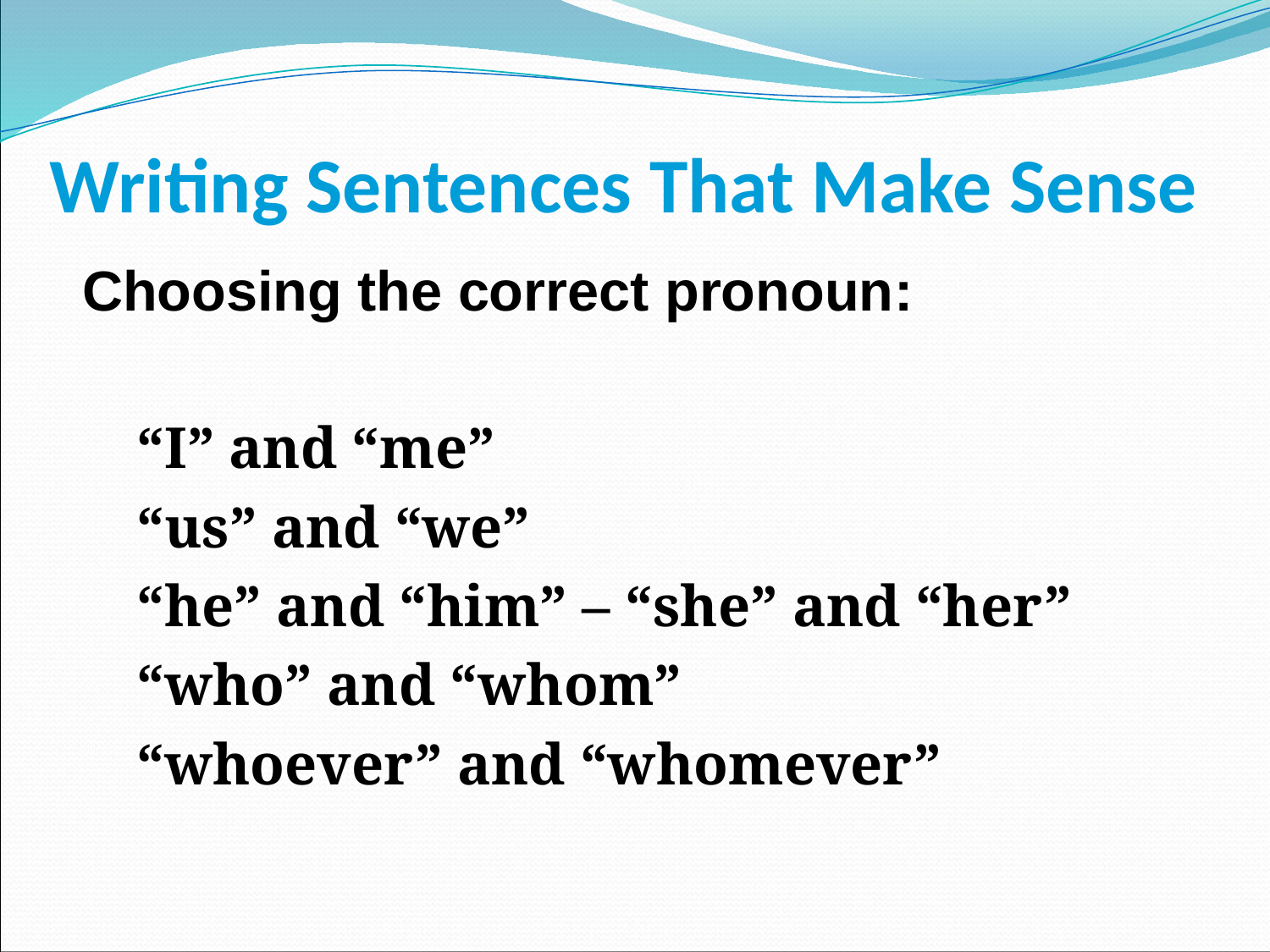

# Writing Sentences That Make Sense
Choosing the correct pronoun:

“I” and “me”
“us” and “we”
“he” and “him” – “she” and “her”
“who” and “whom”
“whoever” and “whomever”